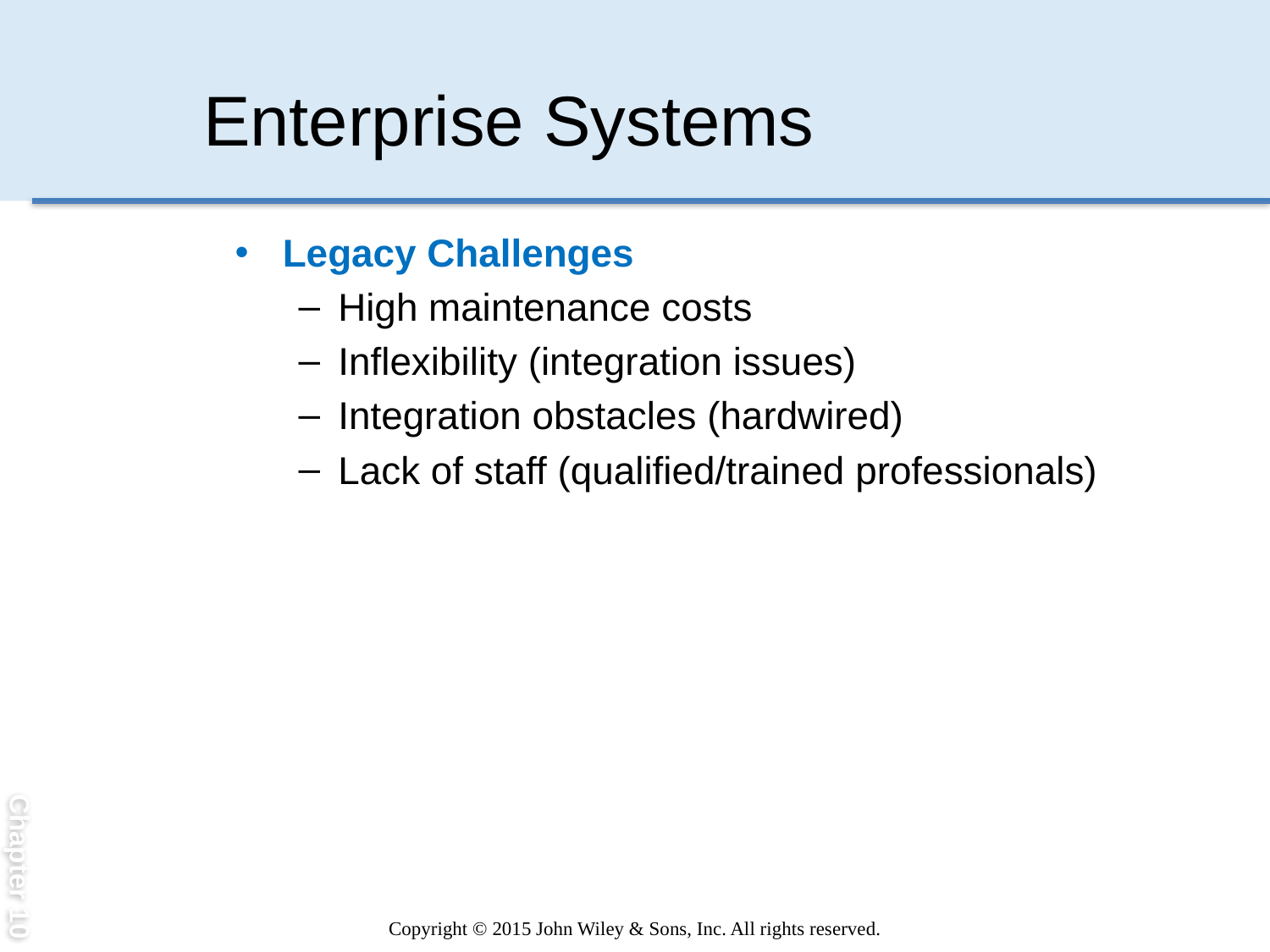

Chapter 10
# Enterprise Systems
Legacy Challenges
High maintenance costs
Inflexibility (integration issues)
Integration obstacles (hardwired)
Lack of staff (qualified/trained professionals)